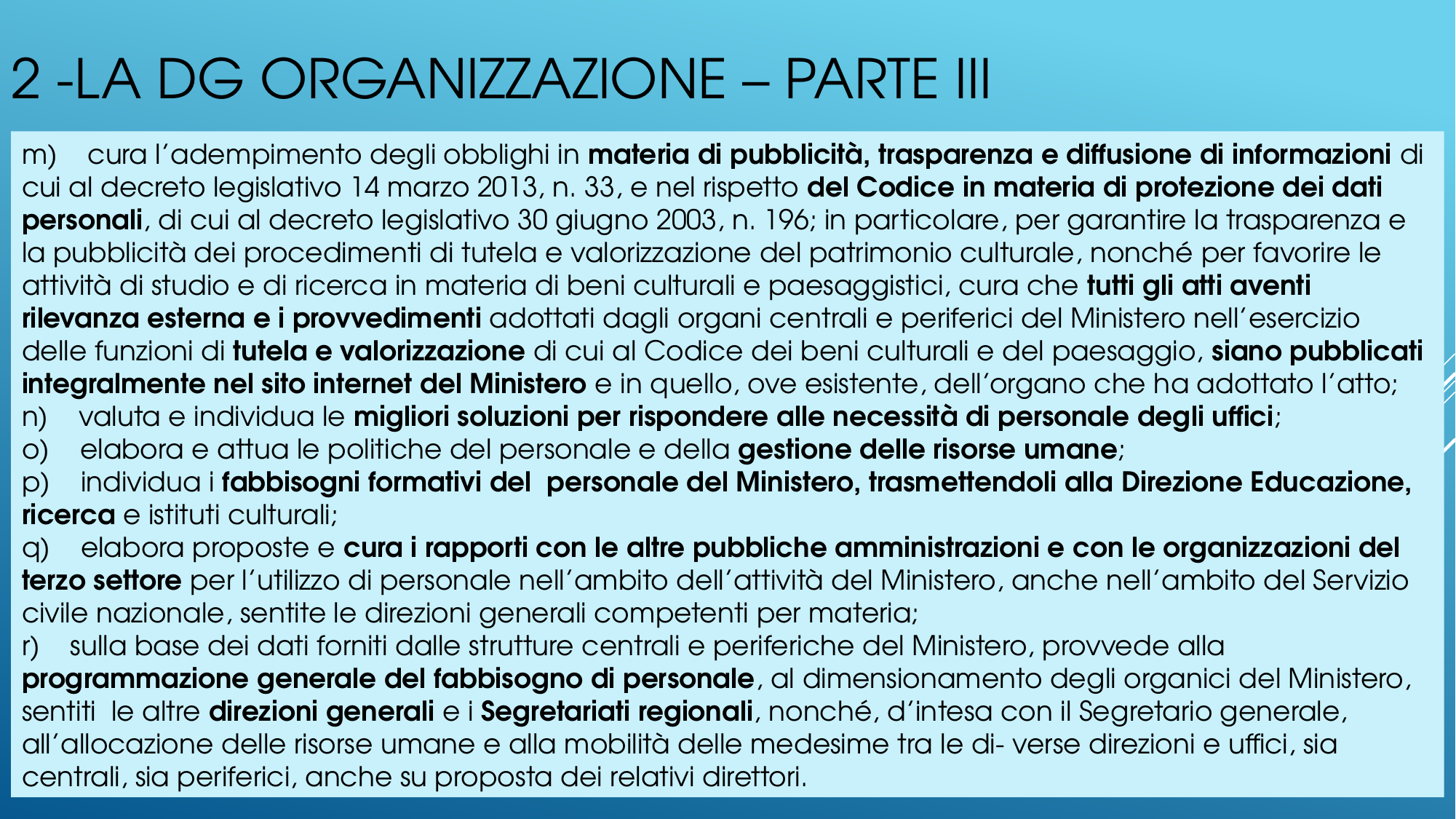

# 2 -LA DG organizzazione – parte III
m)    cura l’adempimento degli obblighi in materia di pubblicità, trasparenza e diffusione di informazioni di cui al decreto legislativo 14 marzo 2013, n. 33, e nel rispetto del Codice in materia di protezione dei dati personali, di cui al decreto legislativo 30 giugno 2003, n. 196; in particolare, per garantire la trasparenza e la pubblicità dei procedimenti di tutela e valorizzazione del patrimonio culturale, nonché per favorire le attività di studio e di ricerca in materia di beni culturali e paesaggistici, cura che tutti gli atti aventi rilevanza esterna e i provvedimenti adottati dagli organi centrali e periferici del Ministero nell’esercizio delle funzioni di tutela e valorizzazione di cui al Codice dei beni culturali e del paesaggio, siano pubblicati integralmente nel sito internet del Ministero e in quello, ove esistente, dell’organo che ha adottato l’atto;
n)    valuta e individua le migliori soluzioni per rispondere alle necessità di personale degli uffici;
o)    elabora e attua le politiche del personale e della gestione delle risorse umane;
p)    individua i fabbisogni formativi del  personale del Ministero, trasmettendoli alla Direzione Educazione, ricerca e istituti culturali;
q)    elabora proposte e cura i rapporti con le altre pubbliche amministrazioni e con le organizzazioni del terzo settore per l’utilizzo di personale nell’ambito dell’attività del Ministero, anche nell’ambito del Servizio civile nazionale, sentite le direzioni generali competenti per materia;
r)    sulla base dei dati forniti dalle strutture centrali e periferiche del Ministero, provvede alla programmazione generale del fabbisogno di personale, al dimensionamento degli organici del Ministero, sentiti  le altre direzioni generali e i Segretariati regionali, nonché, d’intesa con il Segretario generale, all’allocazione delle risorse umane e alla mobilità delle medesime tra le di- verse direzioni e uffici, sia centrali, sia periferici, anche su proposta dei relativi direttori.